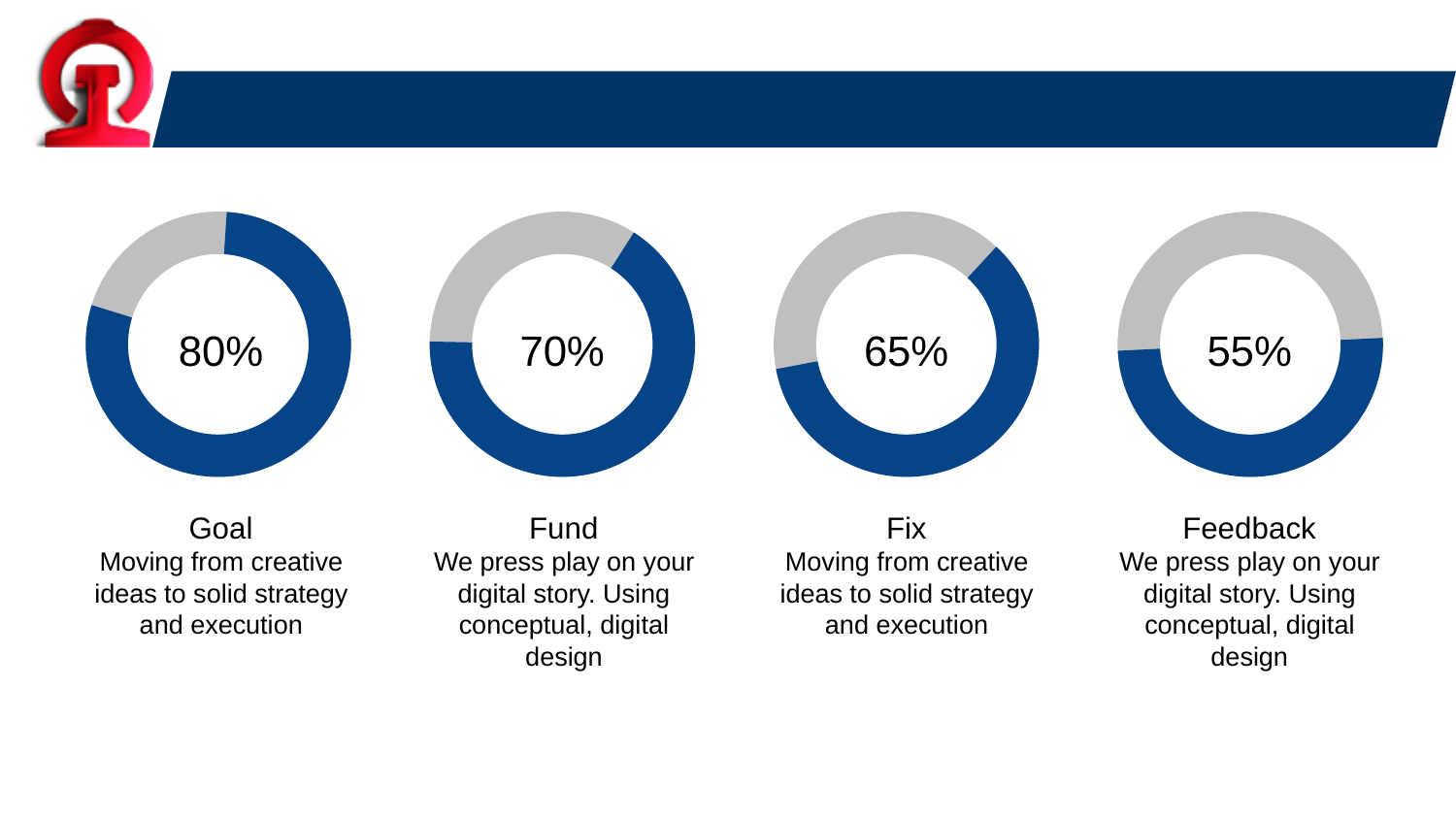

#

80%
70%
65%
55%
Goal
Moving from creative ideas to solid strategy and execution
Fund
We press play on your digital story. Using conceptual, digital design
Fix
Moving from creative ideas to solid strategy and execution
Feedback
We press play on your digital story. Using conceptual, digital design